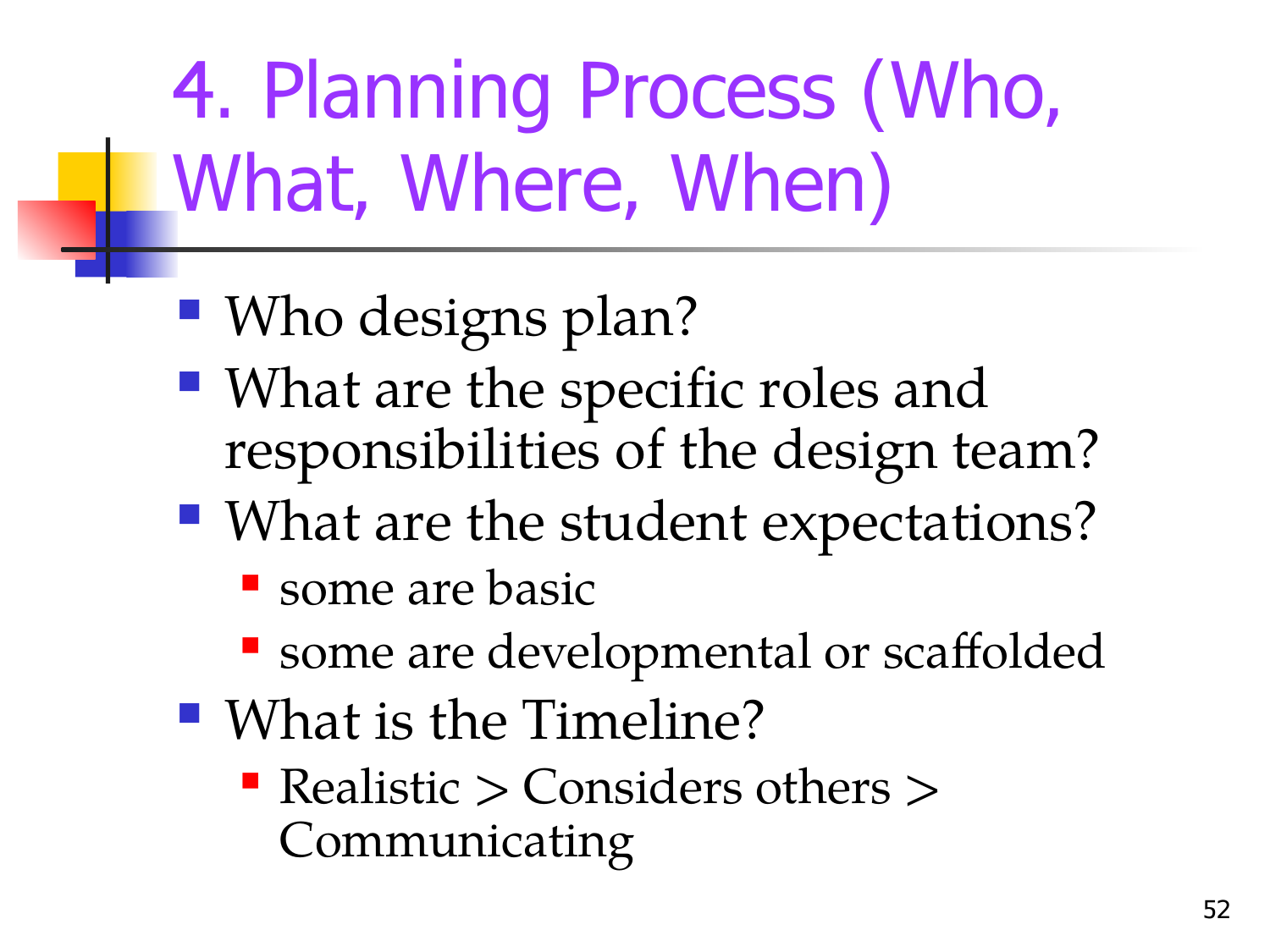

# 4. Planning Process (Who, What, Where, When)
Who designs plan?
What are the specific roles and responsibilities of the design team?
What are the student expectations?
some are basic
some are developmental or scaffolded
What is the Timeline?
Realistic > Considers others > Communicating
52